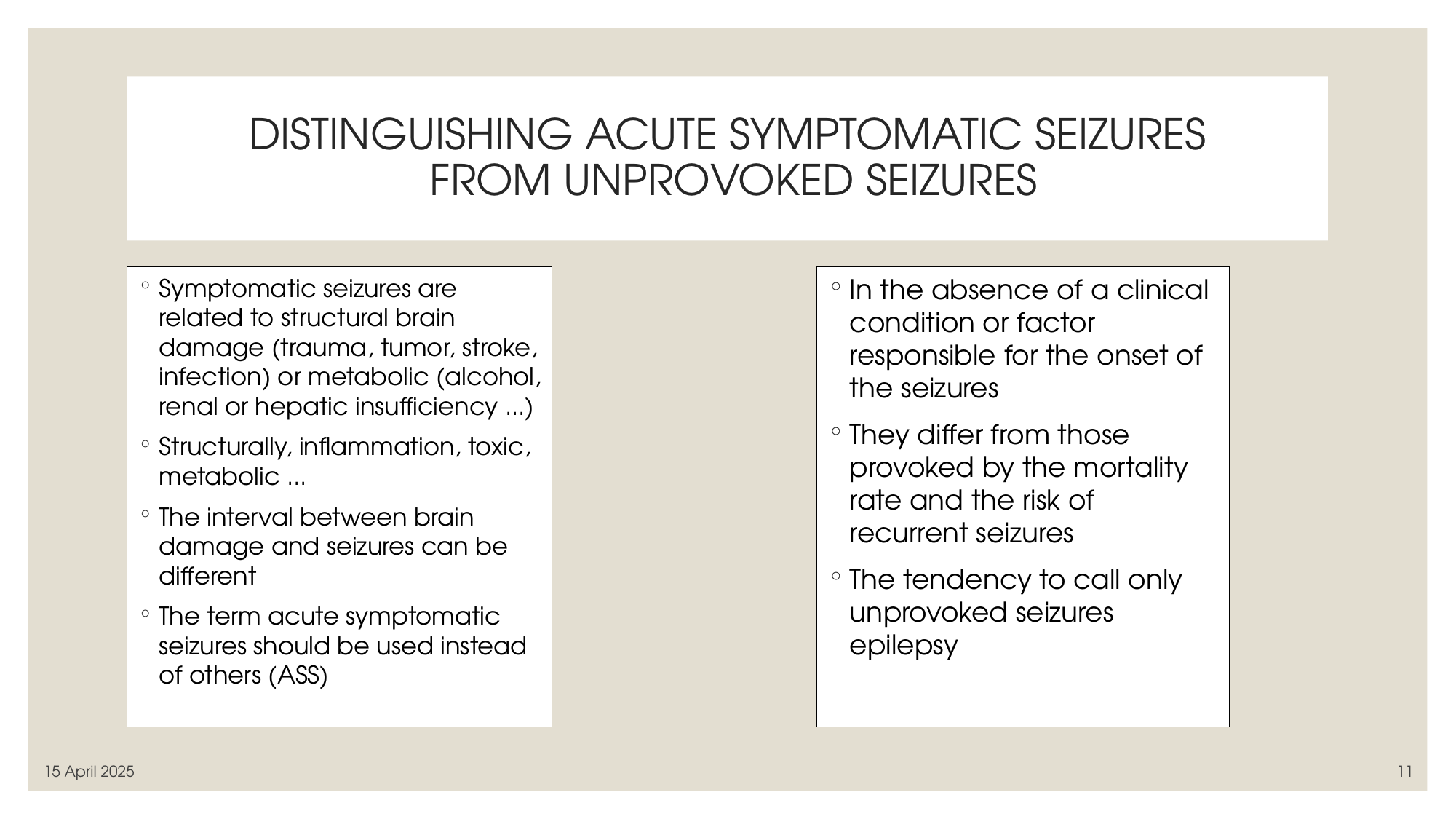

# DISTINGUISHING ACUTE SYMPTOMATIC SEIZURES FROM UNPROVOKED SEIZURES
Symptomatic seizures are related to structural brain damage (trauma, tumor, stroke, infection) or metabolic (alcohol, renal or hepatic insufficiency ...)
Structurally, inflammation, toxic, metabolic ...
The interval between brain damage and seizures can be different
The term acute symptomatic seizures should be used instead of others (ASS)

In the absence of a clinical condition or factor responsible for the onset of the seizures
They differ from those provoked by the mortality rate and the risk of recurrent seizures
The tendency to call only unprovoked seizures epilepsy
15 April 2025
11